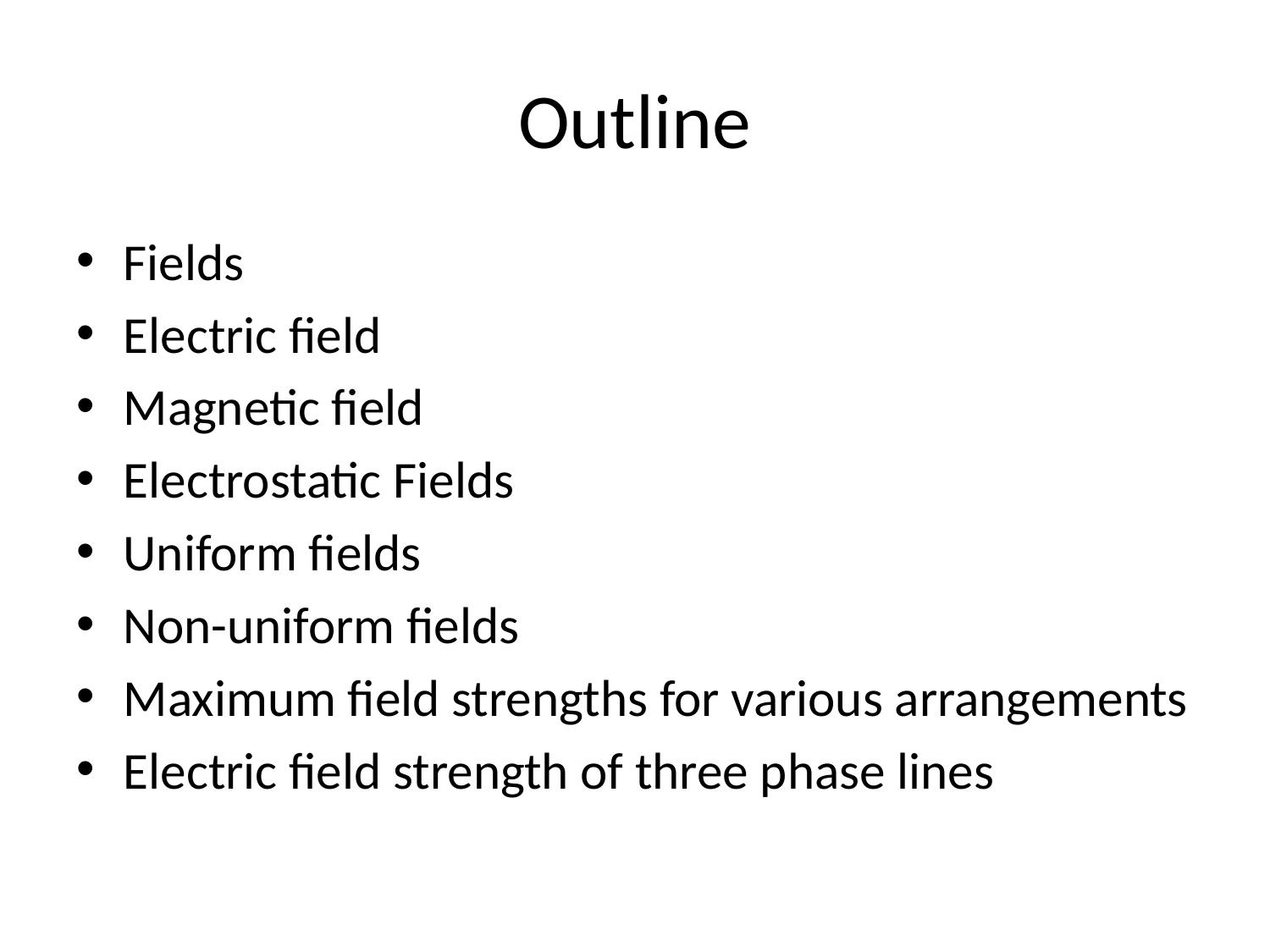

# Outline
Fields
Electric field
Magnetic field
Electrostatic Fields
Uniform fields
Non-uniform fields
Maximum field strengths for various arrangements
Electric field strength of three phase lines